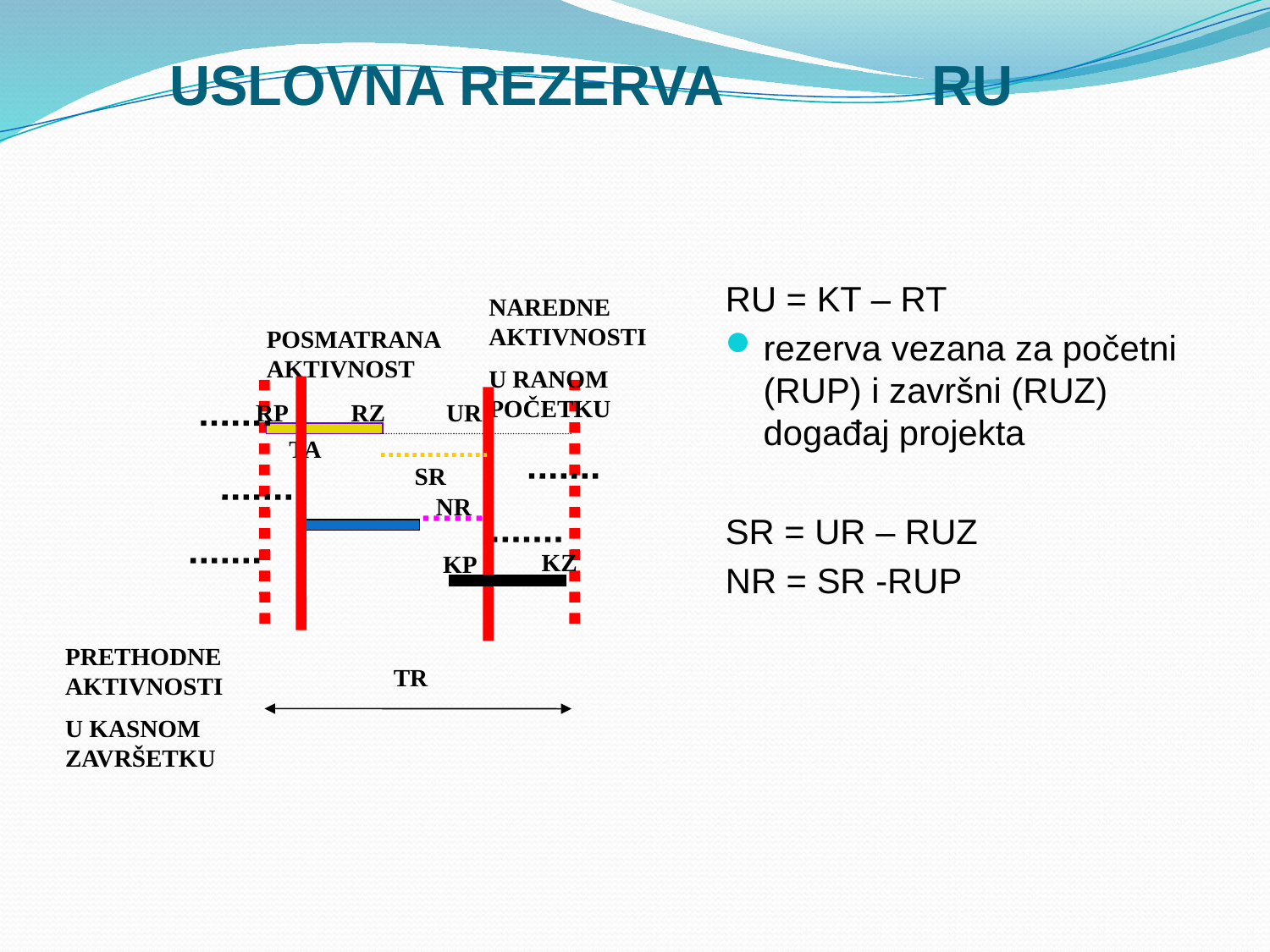

# USLOVNA REZERVA		RU
RU = KT – RT
rezerva vezana za početni (RUP) i završni (RUZ) događaj projekta

SR = UR – RUZ
NR = SR -RUP
NAREDNE AKTIVNOSTI
U RANOM POČETKU
POSMATRANA AKTIVNOST

RP
RZ
UR

TA

SR

NR

KZ
KP

PRETHODNE AKTIVNOSTI
U KASNOM ZAVRŠETKU
TR